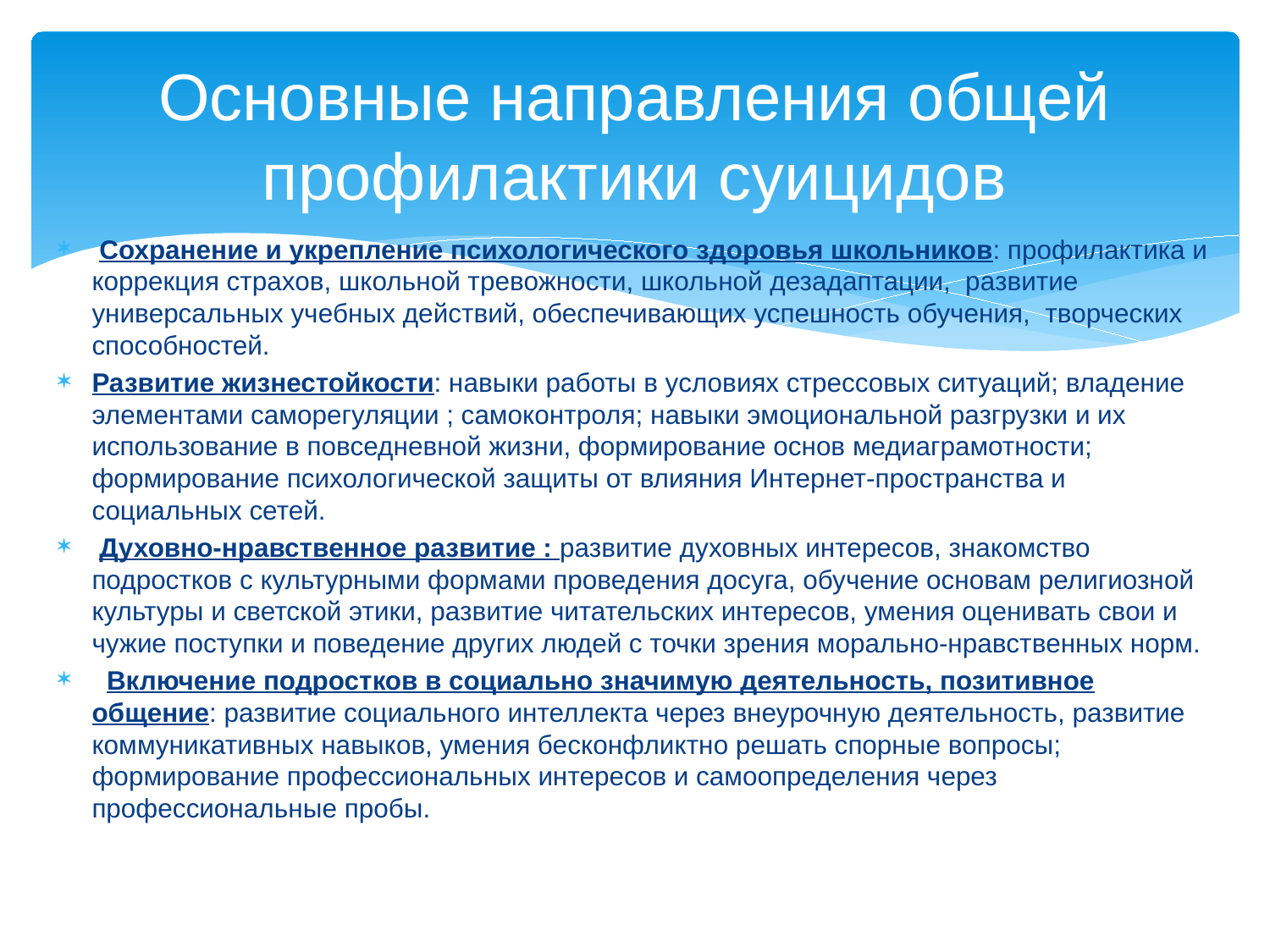

# Основные направления общей профилактики суицидов
 Сохранение и укрепление психологического здоровья школьников: профилактика и коррекция страхов, школьной тревожности, школьной дезадаптации,  развитие универсальных учебных действий, обеспечивающих успешность обучения,  творческих способностей.
Развитие жизнестойкости: навыки работы в условиях стрессовых ситуаций; владение элементами саморегуляции ; самоконтроля; навыки эмоциональной разгрузки и их использование в повседневной жизни, формирование основ медиаграмотности; формирование психологической защиты от влияния Интернет-пространства и социальных сетей.
 Духовно-нравственное развитие : развитие духовных интересов, знакомство подростков с культурными формами проведения досуга, обучение основам религиозной культуры и светской этики, развитие читательских интересов, умения оценивать свои и чужие поступки и поведение других людей с точки зрения морально-нравственных норм.
  Включение подростков в социально значимую деятельность, позитивное общение: развитие социального интеллекта через внеурочную деятельность, развитие коммуникативных навыков, умения бесконфликтно решать спорные вопросы; формирование профессиональных интересов и самоопределения через профессиональные пробы.